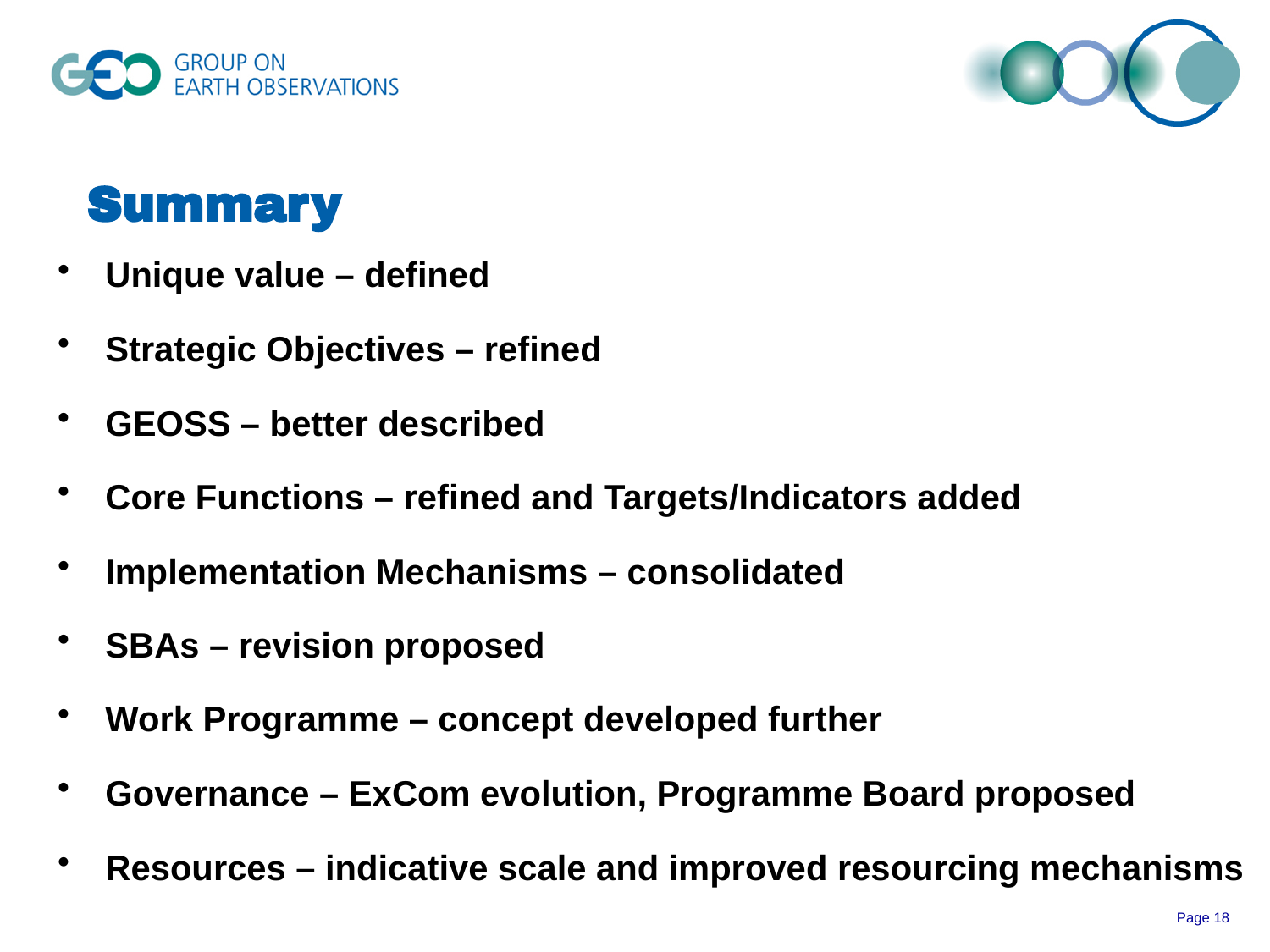

# Summary
Unique value – defined
Strategic Objectives – refined
GEOSS – better described
Core Functions – refined and Targets/Indicators added
Implementation Mechanisms – consolidated
SBAs – revision proposed
Work Programme – concept developed further
Governance – ExCom evolution, Programme Board proposed
Resources – indicative scale and improved resourcing mechanisms